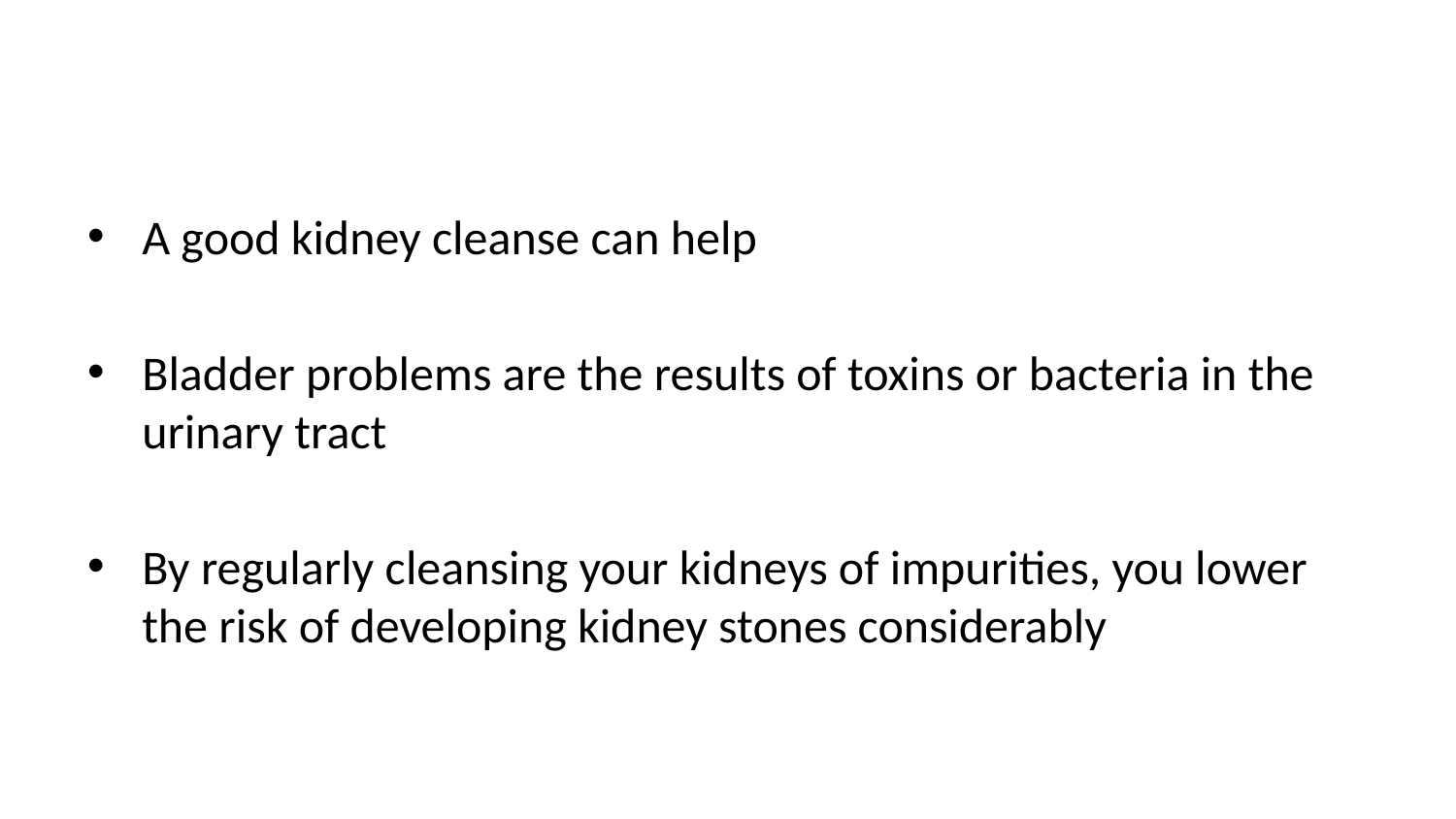

A good kidney cleanse can help

Bladder problems are the results of toxins or bacteria in the urinary tract

By regularly cleansing your kidneys of impurities, you lower the risk of developing kidney stones considerably